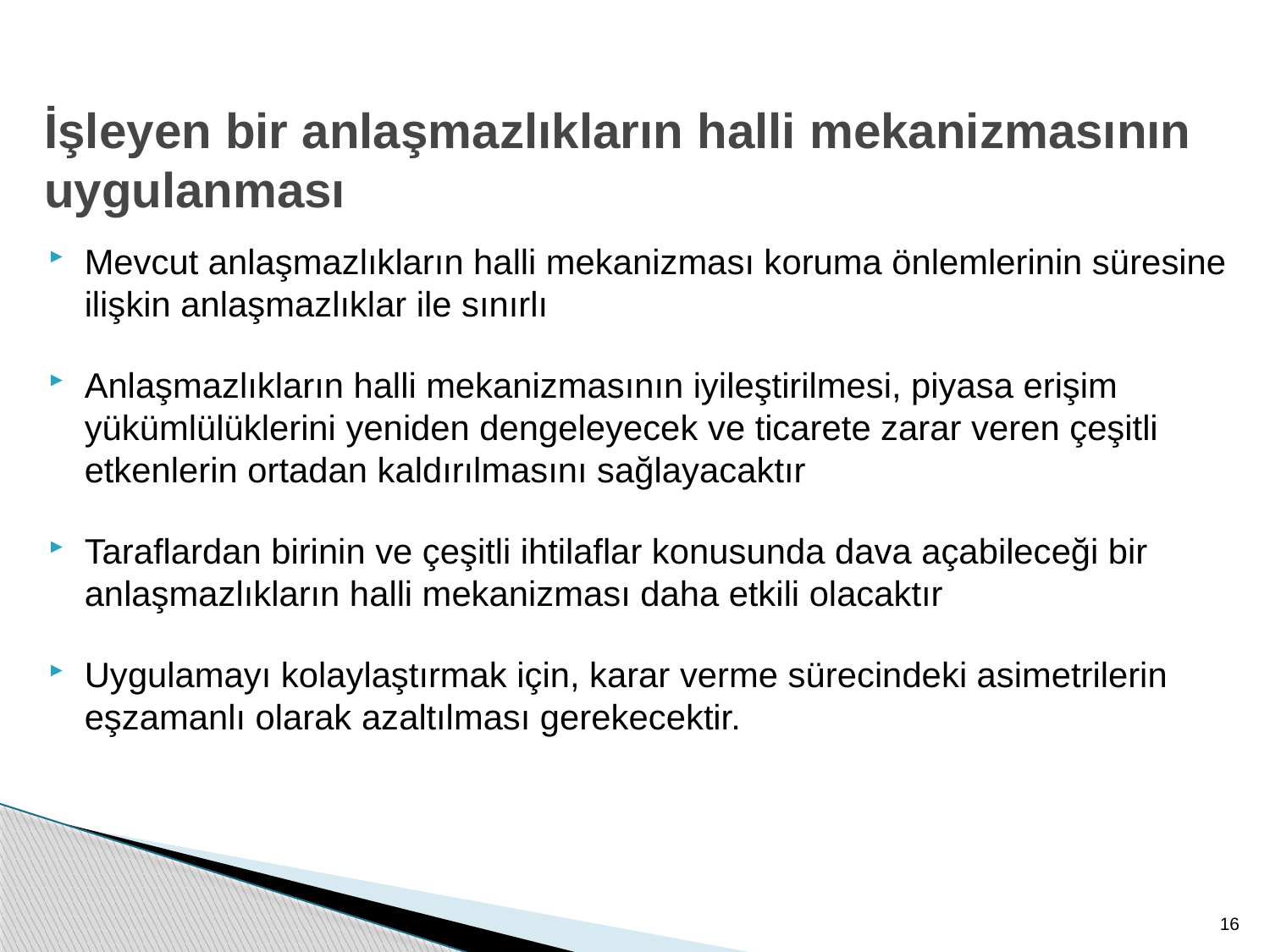

# İşleyen bir anlaşmazlıkların halli mekanizmasının uygulanması
Mevcut anlaşmazlıkların halli mekanizması koruma önlemlerinin süresine ilişkin anlaşmazlıklar ile sınırlı
Anlaşmazlıkların halli mekanizmasının iyileştirilmesi, piyasa erişim yükümlülüklerini yeniden dengeleyecek ve ticarete zarar veren çeşitli etkenlerin ortadan kaldırılmasını sağlayacaktır
Taraflardan birinin ve çeşitli ihtilaflar konusunda dava açabileceği bir anlaşmazlıkların halli mekanizması daha etkili olacaktır
Uygulamayı kolaylaştırmak için, karar verme sürecindeki asimetrilerin eşzamanlı olarak azaltılması gerekecektir.
16